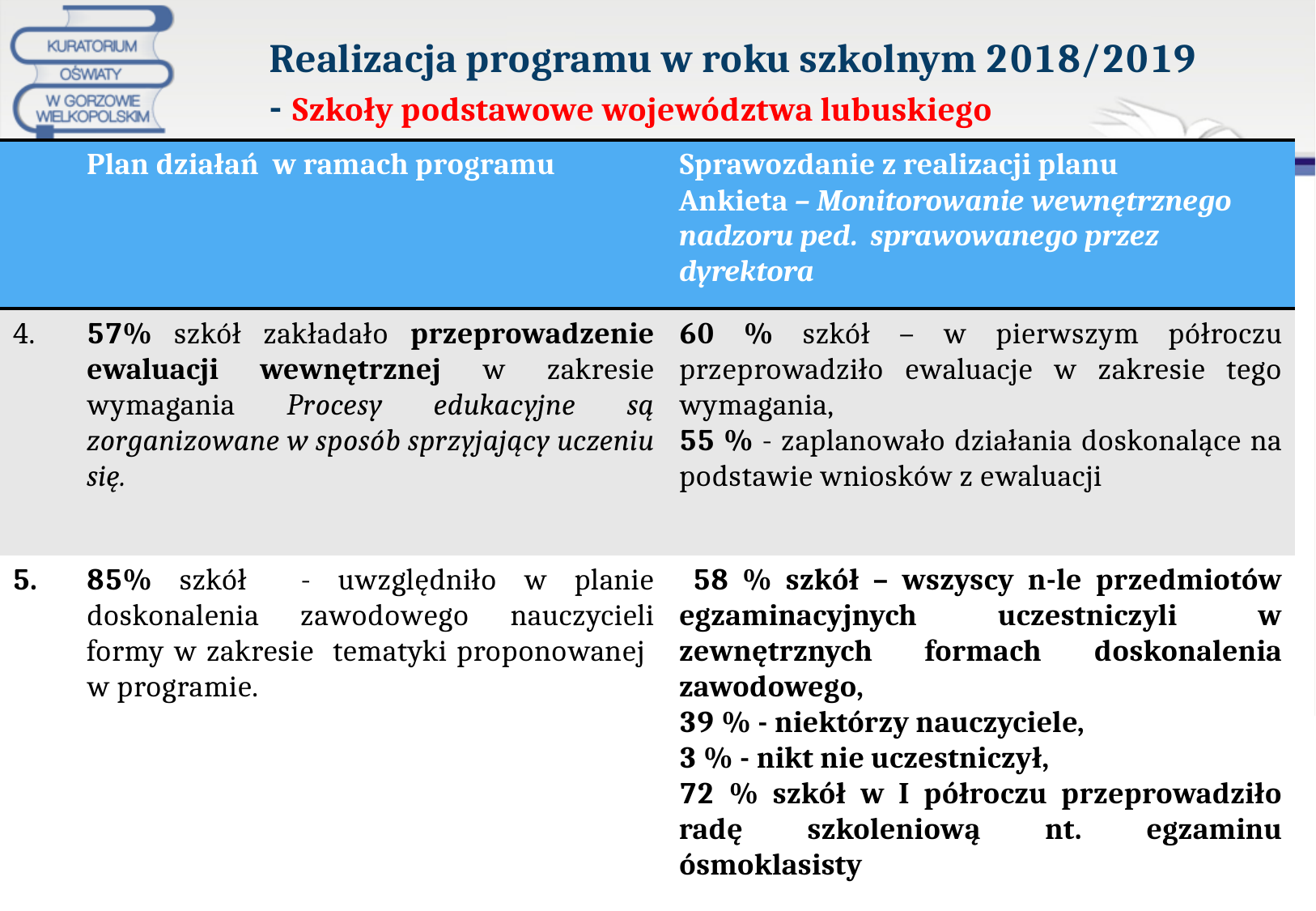

# Realizacja programu w roku szkolnym 2018/2019 - Szkoły podstawowe województwa lubuskiego
|  | Plan działań w ramach programu | Sprawozdanie z realizacji planu Ankieta – Monitorowanie wewnętrznego nadzoru ped. sprawowanego przez dyrektora |
| --- | --- | --- |
| 4. | 57% szkół zakładało przeprowadzenie ewaluacji wewnętrznej w zakresie wymagania Procesy edukacyjne są zorganizowane w sposób sprzyjający uczeniu się. | 60 % szkół – w pierwszym półroczu przeprowadziło ewaluacje w zakresie tego wymagania, 55 % - zaplanowało działania doskonalące na podstawie wniosków z ewaluacji |
| 5. | 85% szkół - uwzględniło w planie doskonalenia zawodowego nauczycieli formy w zakresie tematyki proponowanej w programie. | 58 % szkół – wszyscy n-le przedmiotów egzaminacyjnych uczestniczyli w zewnętrznych formach doskonalenia zawodowego, 39 % - niektórzy nauczyciele, 3 % - nikt nie uczestniczył, 72 % szkół w I półroczu przeprowadziło radę szkoleniową nt. egzaminu ósmoklasisty |